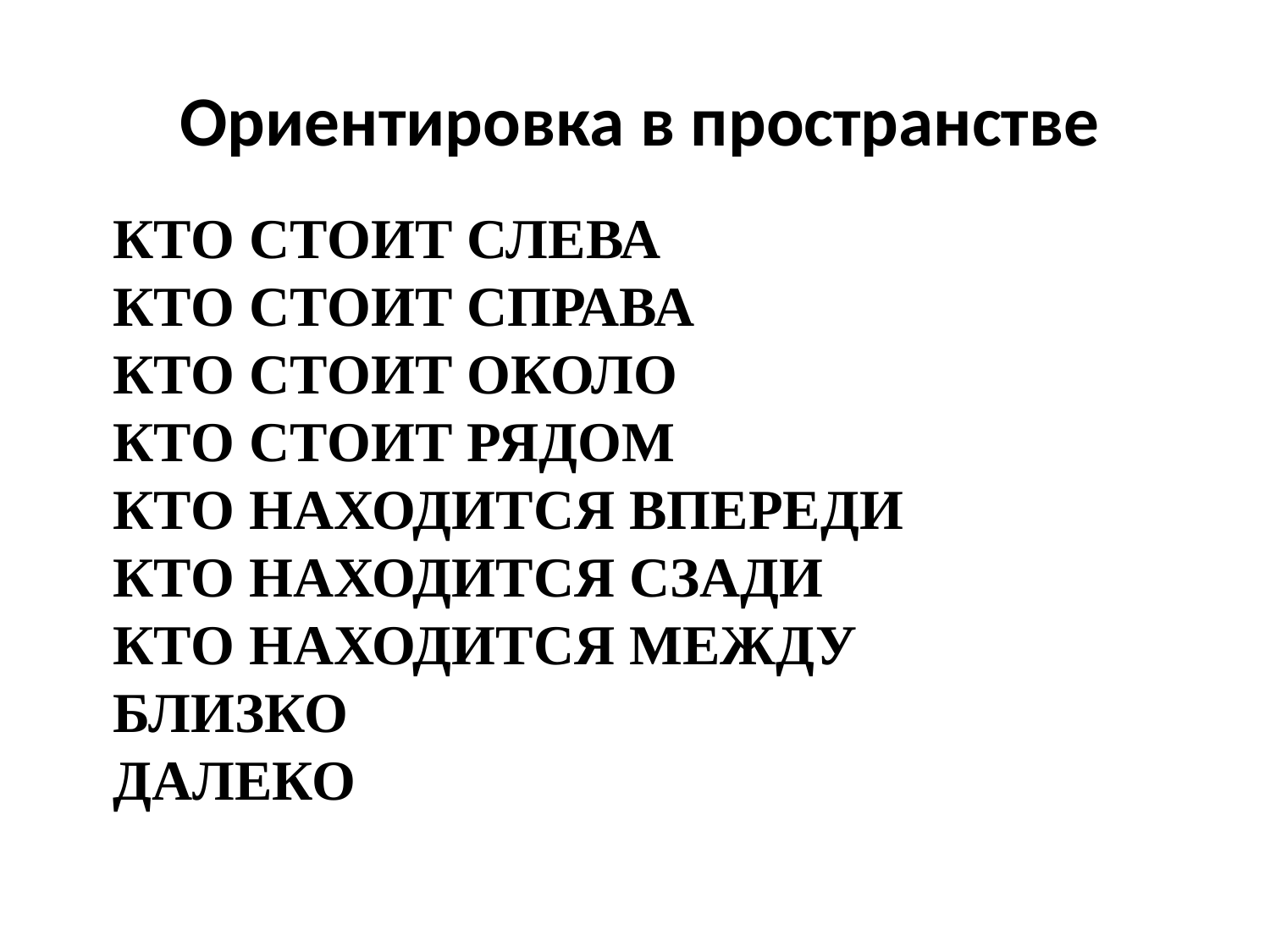

Ориентировка в пространстве
# Кто стоит слева кто стоит справа кто стоит около кто стоит рядом кто находится впереди кто находитсЯ сзади кто находится между близко далеко